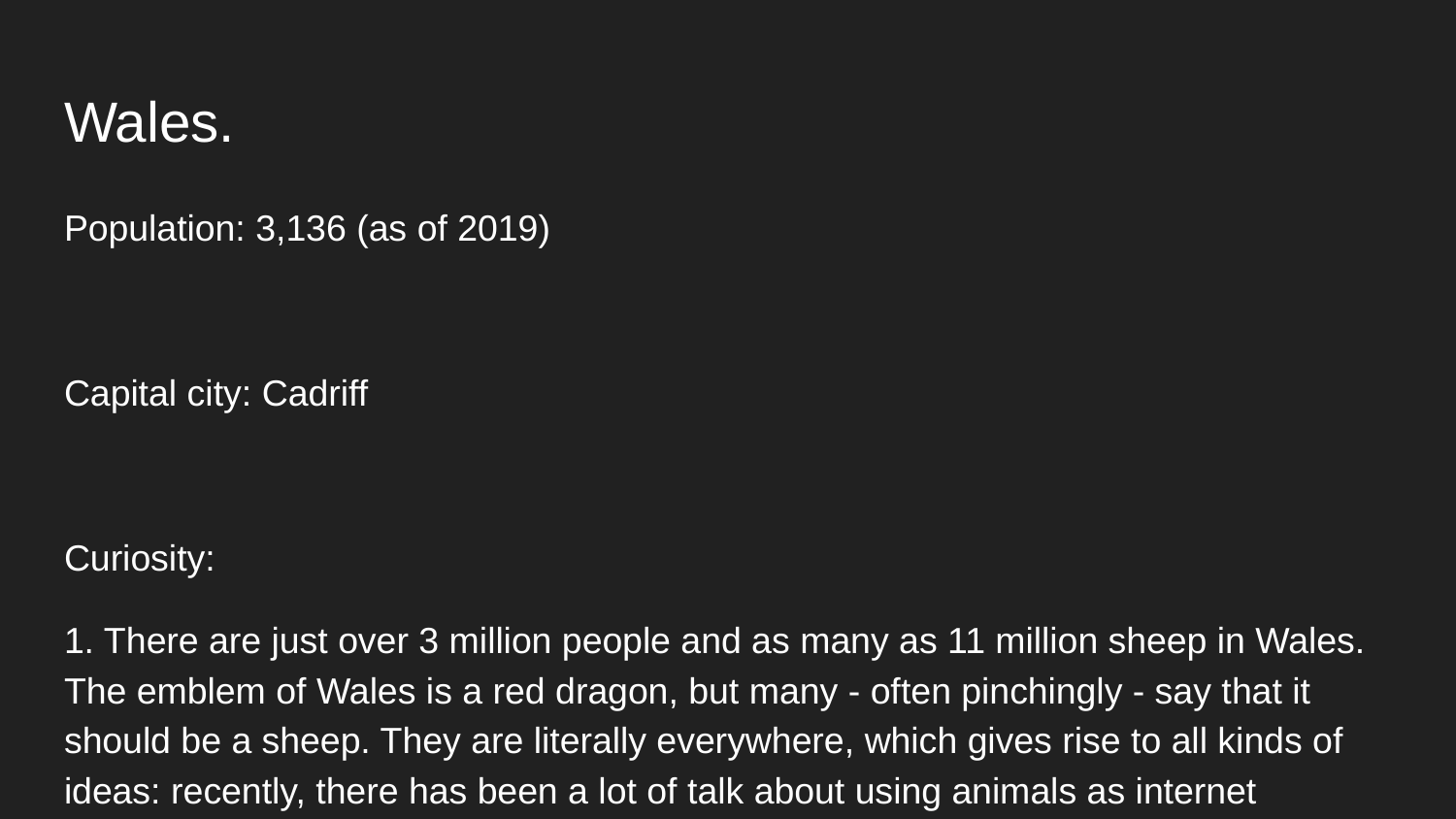

# Wales.
Population: 3,136 (as of 2019)

Capital city: Cadriff

Curiosity:
1. There are just over 3 million people and as many as 11 million sheep in Wales. The emblem of Wales is a red dragon, but many - often pinchingly - say that it should be a sheep. They are literally everywhere, which gives rise to all kinds of ideas: recently, there has been a lot of talk about using animals as internet

Number of Covid-19 cases in Wales (as of September 23, 2020): 20,644